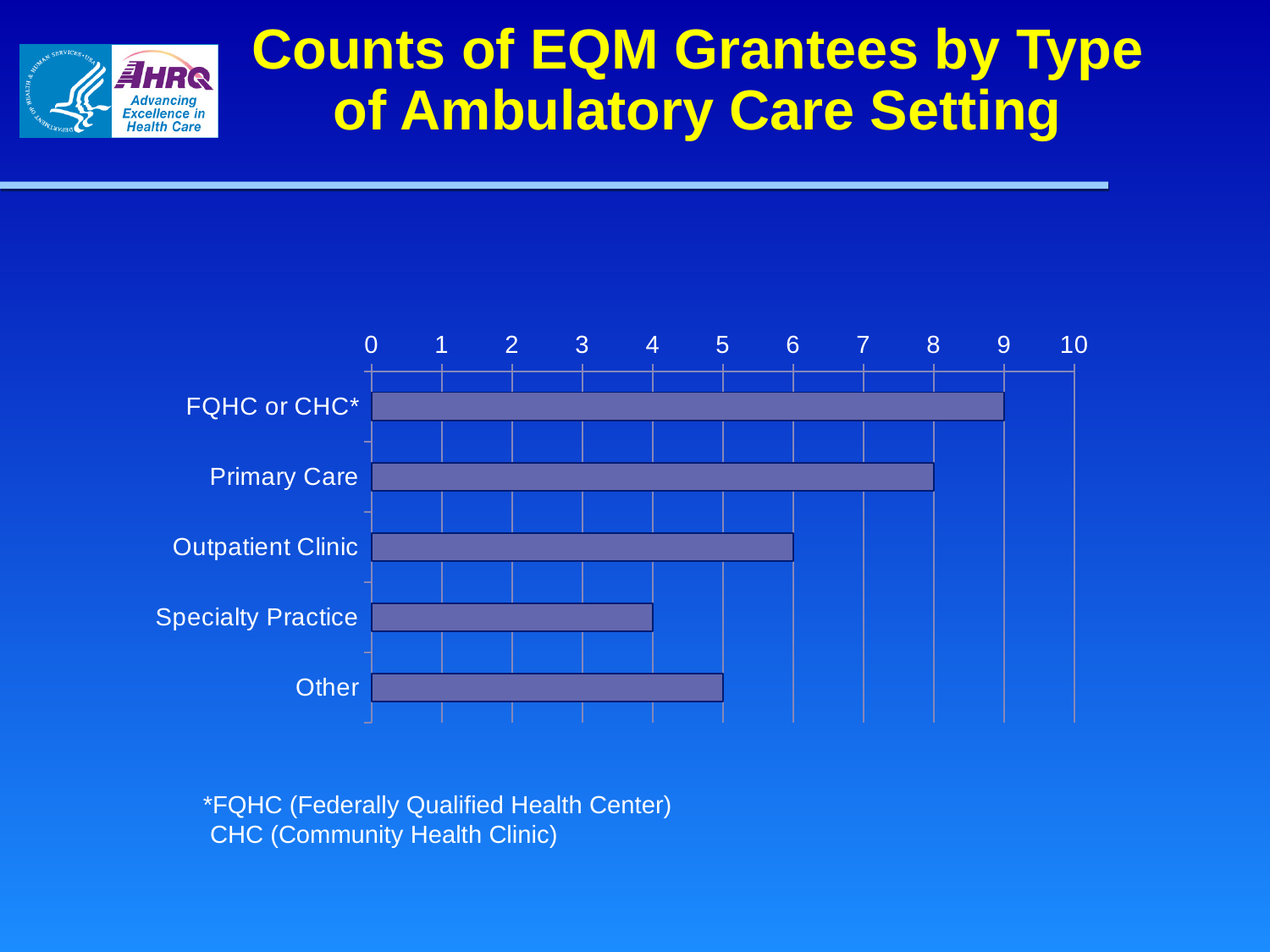

Counts of EQM Grantees by Type of Ambulatory Care Setting

### Chart

| Category | Total Grantees |
|---|---|
| FQHC or CHC* | 9.0 |
| Primary Care | 8.0 |
| Outpatient Clinic | 6.0 |
| Specialty Practice | 4.0 |
| Other | 5.0 |
*FQHC (Federally Qualified Health Center)
 CHC (Community Health Clinic)